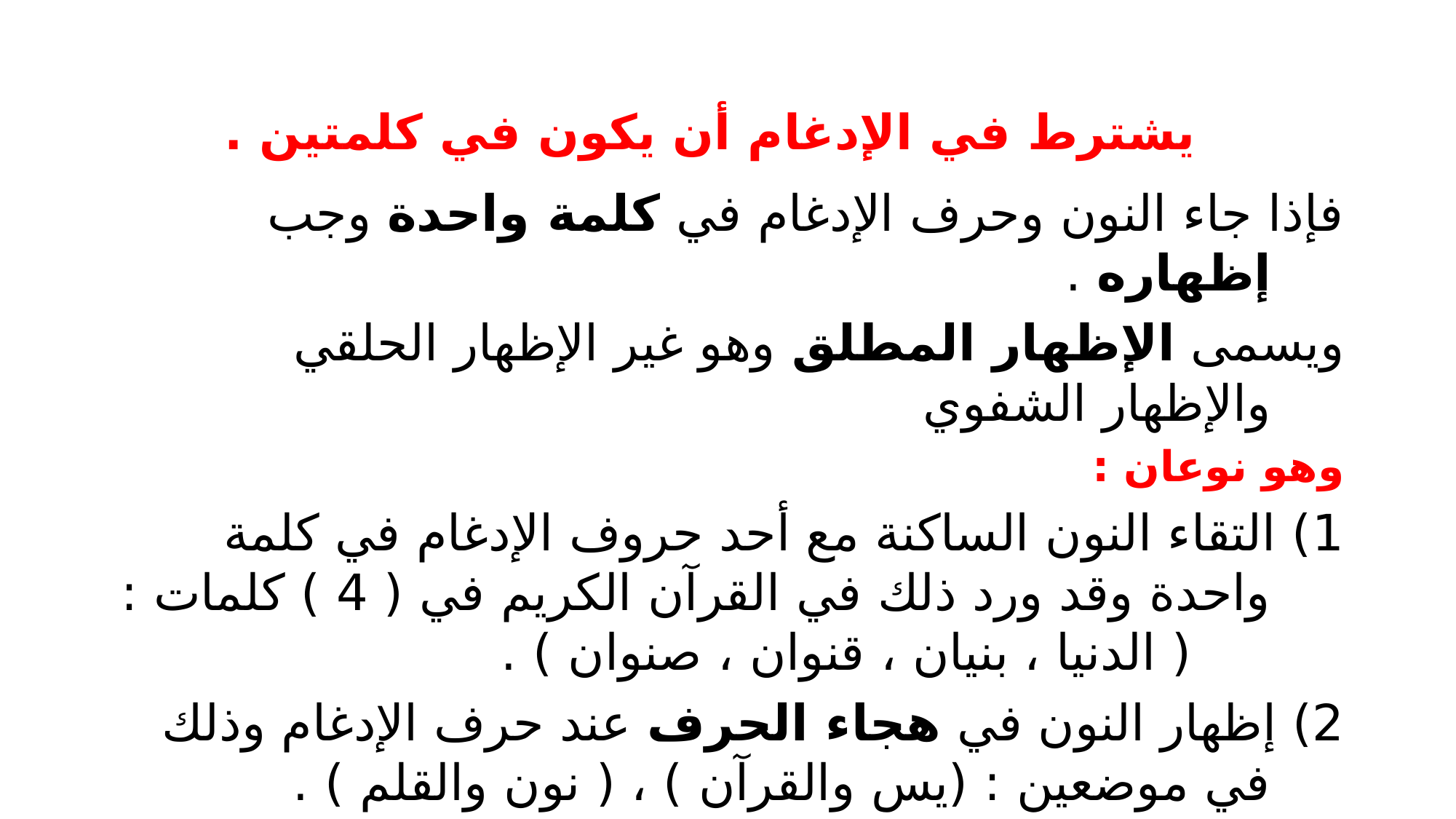

# يشترط في الإدغام أن يكون في كلمتين .
فإذا جاء النون وحرف الإدغام في كلمة واحدة وجب إظهاره .
ويسمى الإظهار المطلق وهو غير الإظهار الحلقي والإظهار الشفوي
وهو نوعان :
1) التقاء النون الساكنة مع أحد حروف الإدغام في كلمة واحدة وقد ورد ذلك في القرآن الكريم في ( 4 ) كلمات :      ( الدنيا ، بنيان ، قنوان ، صنوان ) .
2) إظهار النون في هجاء الحرف عند حرف الإدغام وذلك في موضعين : (يس والقرآن ) ، ( نون والقلم ) .